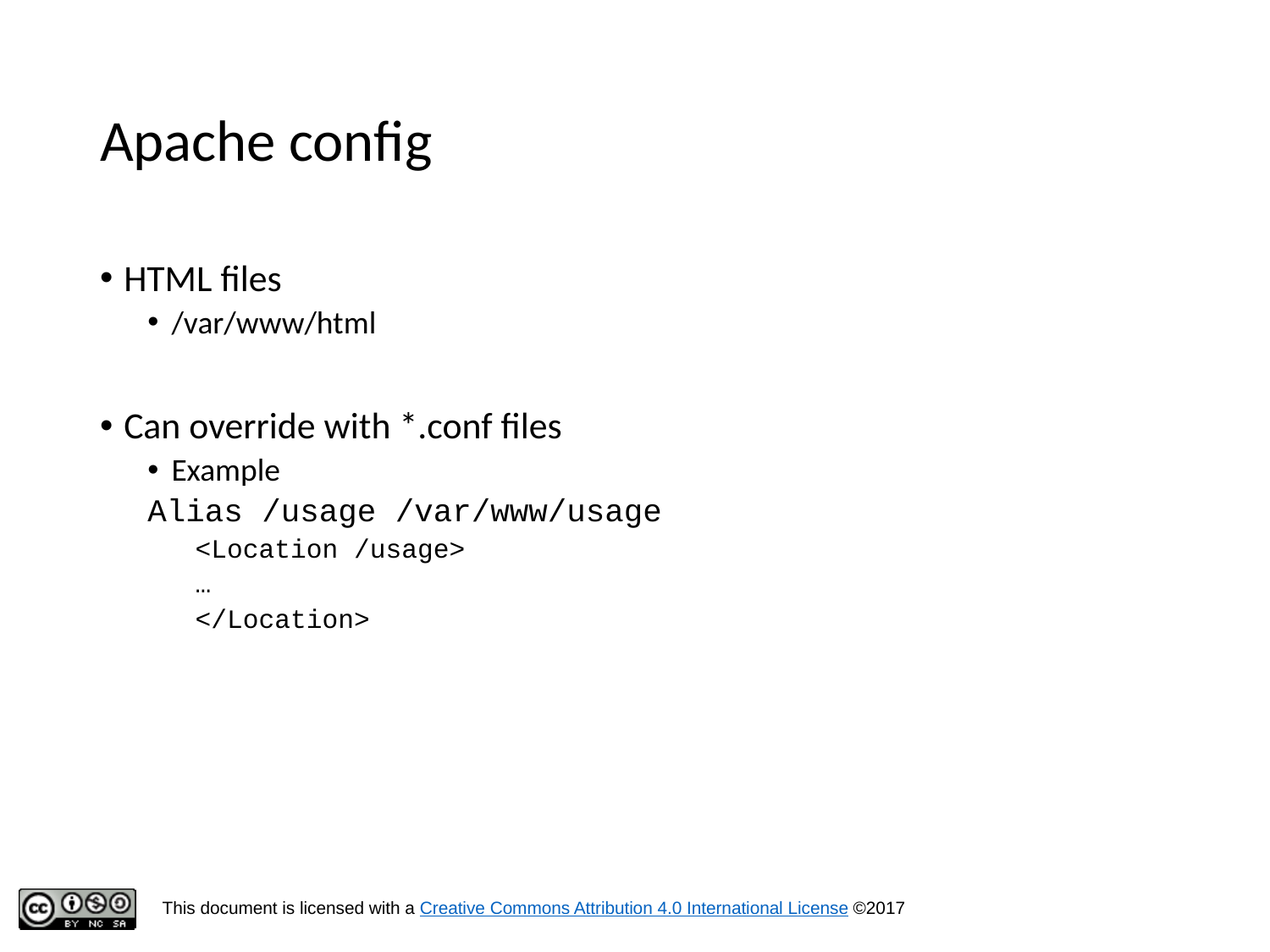

# Apache config
HTML files
/var/www/html

Can override with *.conf files
Example
Alias /usage /var/www/usage
<Location /usage>
…
</Location>